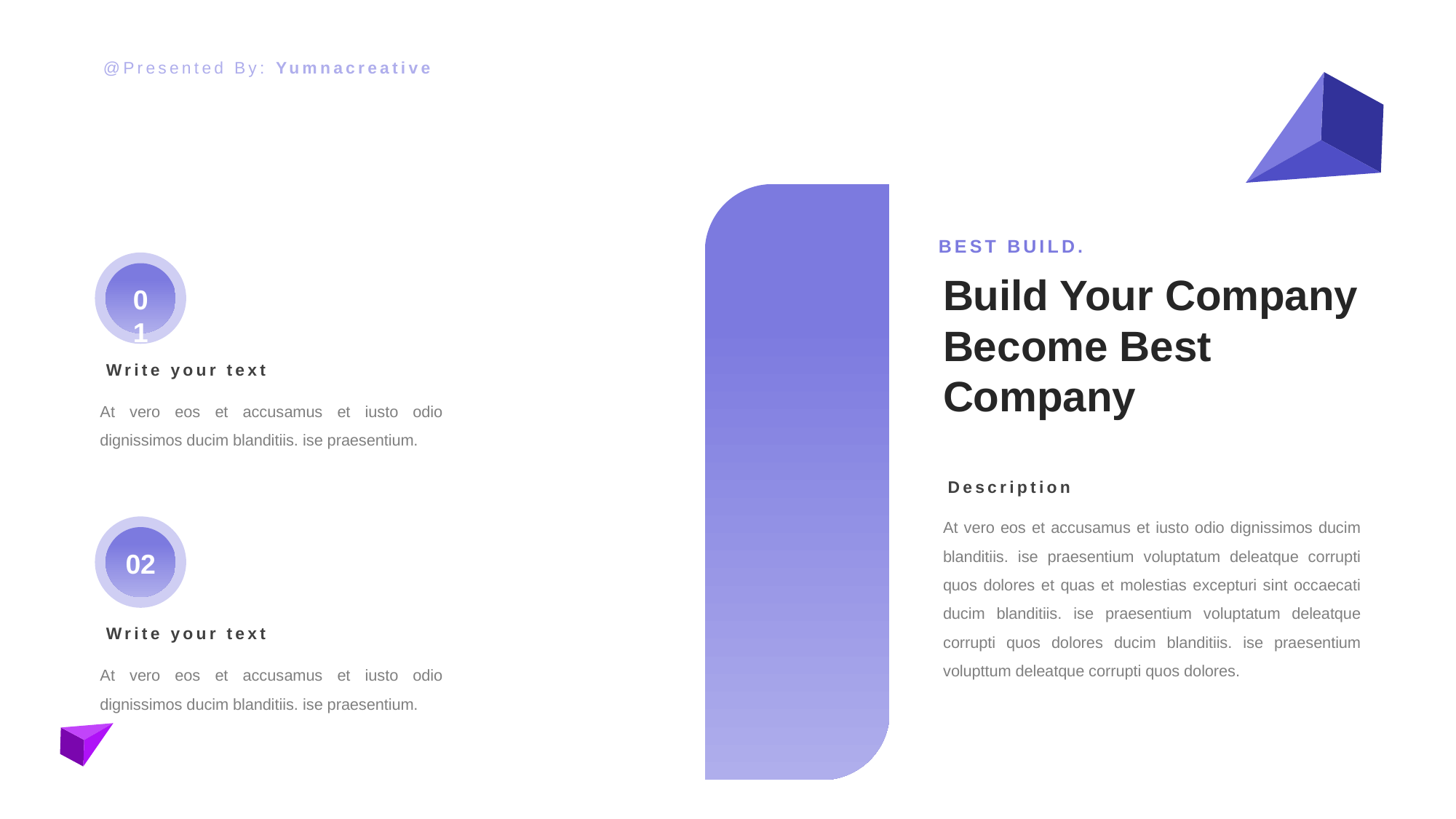

@Presented By: Yumnacreative

BEST BUILD.

01
Build Your Company Become Best Company
Write your text
At vero eos et accusamus et iusto odio dignissimos ducim blanditiis. ise praesentium.
Description
At vero eos et accusamus et iusto odio dignissimos ducim blanditiis. ise praesentium voluptatum deleatque corrupti quos dolores et quas et molestias excepturi sint occaecati ducim blanditiis. ise praesentium voluptatum deleatque corrupti quos dolores ducim blanditiis. ise praesentium volupttum deleatque corrupti quos dolores.

02
Write your text
At vero eos et accusamus et iusto odio dignissimos ducim blanditiis. ise praesentium.